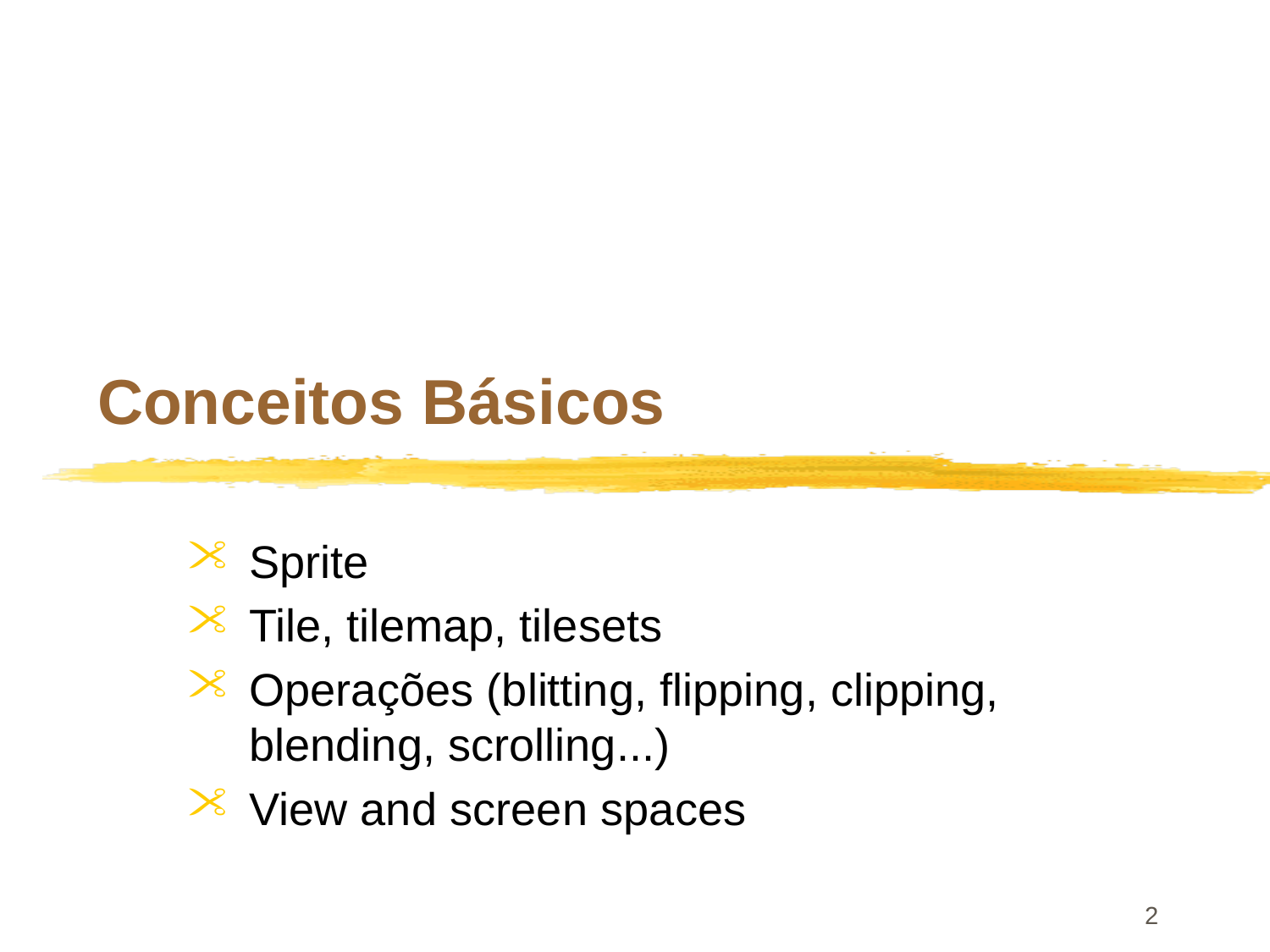

# Conceitos Básicos
Sprite
Tile, tilemap, tilesets
Operações (blitting, flipping, clipping, blending, scrolling...)
View and screen spaces

2